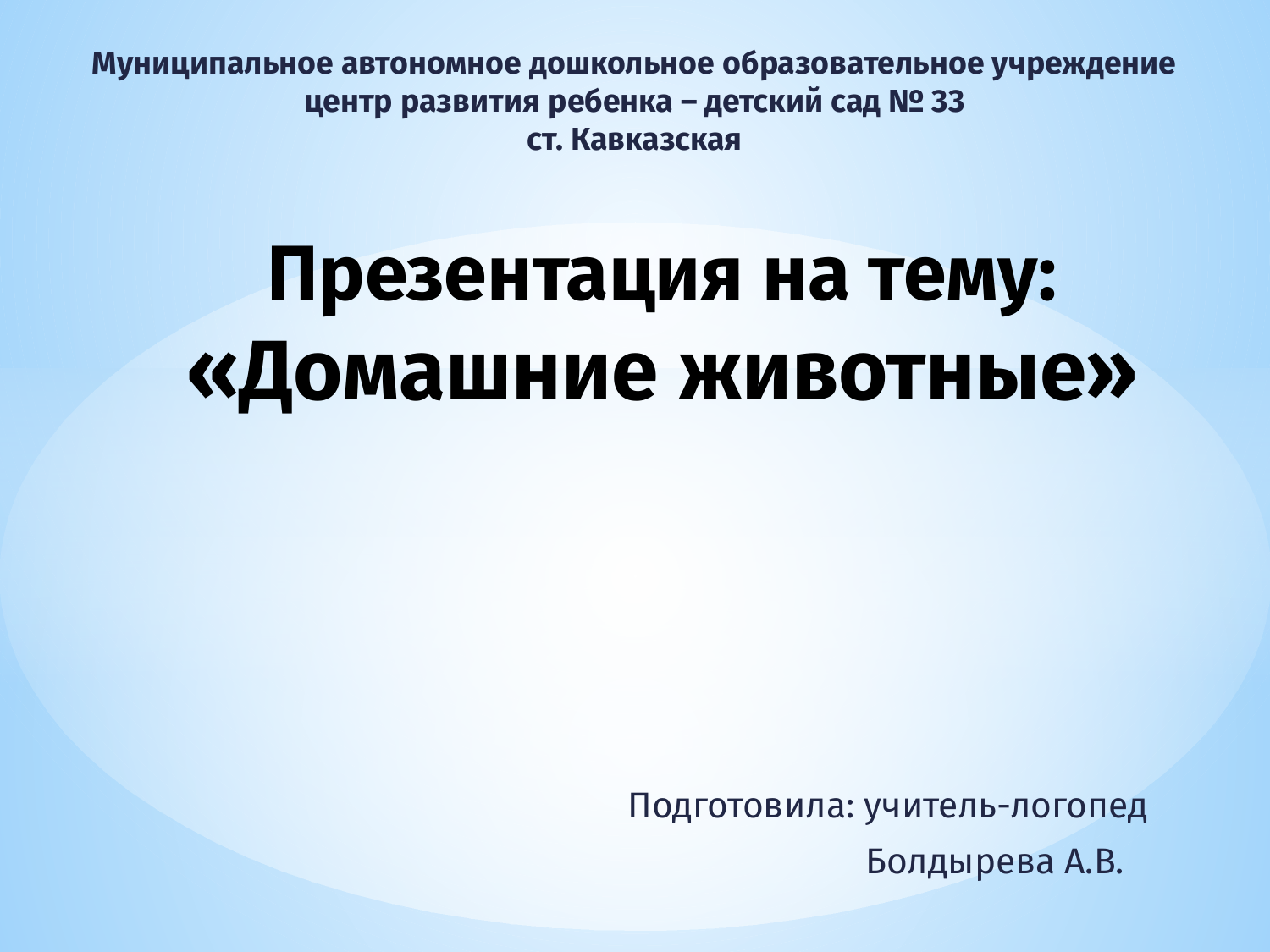

Муниципальное автономное дошкольное образовательное учреждение центр развития ребенка – детский сад № 33
ст. Кавказская
# Презентация на тему: «Домашние животные»
Подготовила: учитель-логопед
                         Болдырева А.В.